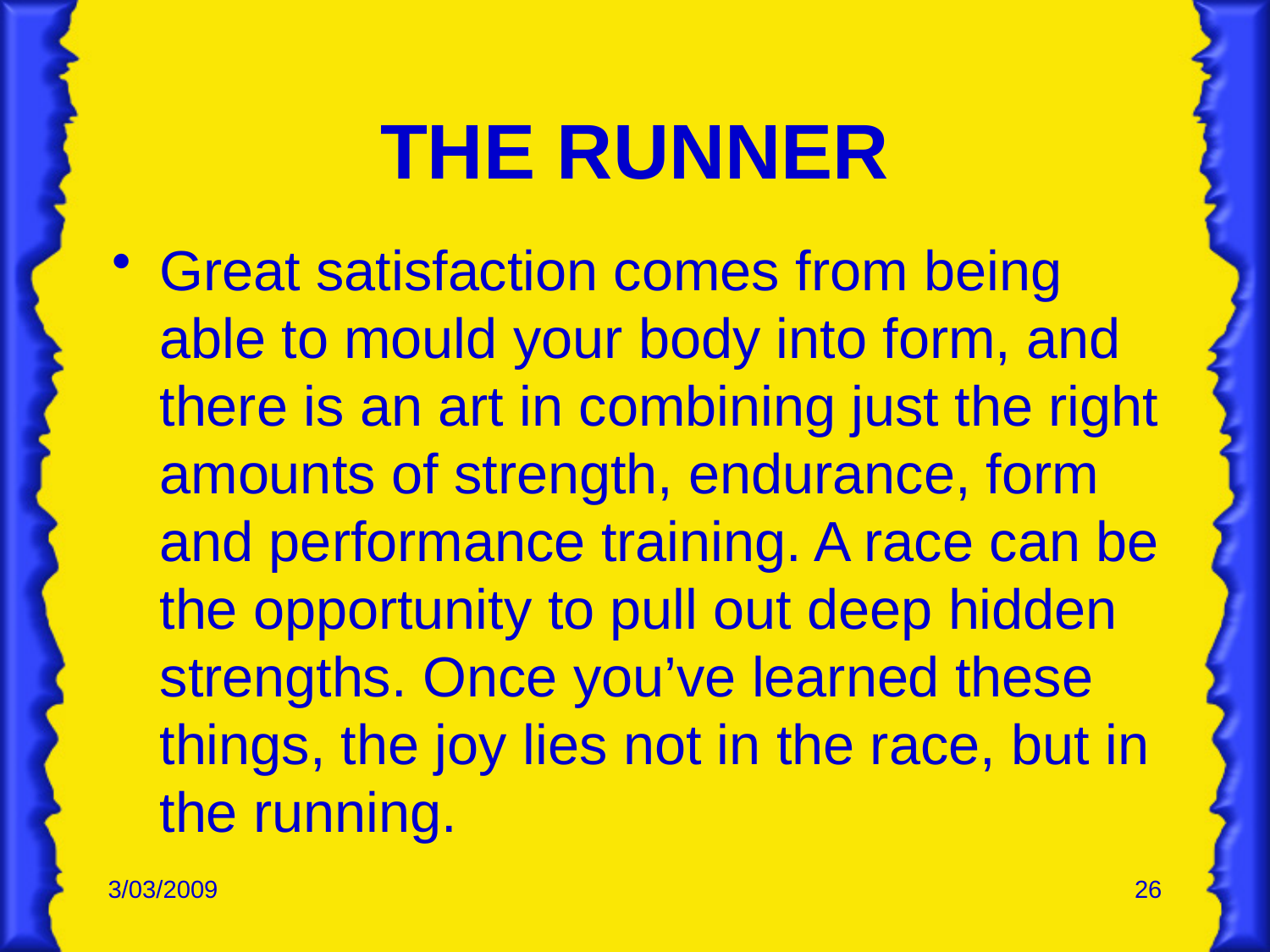

# THE RUNNER
Great satisfaction comes from being able to mould your body into form, and there is an art in combining just the right amounts of strength, endurance, form and performance training. A race can be the opportunity to pull out deep hidden strengths. Once you’ve learned these things, the joy lies not in the race, but in the running.

3/03/2009
26